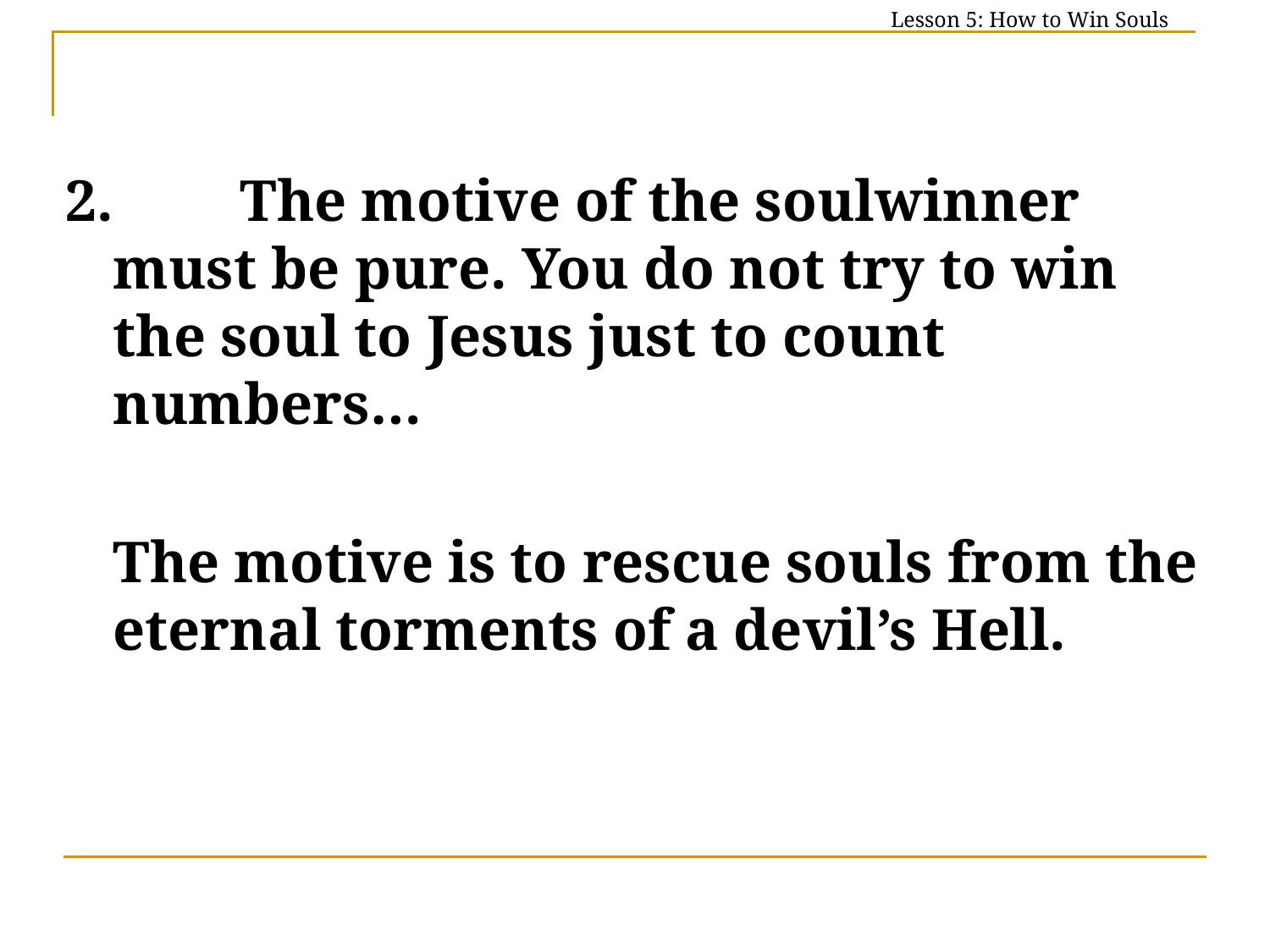

Lesson 5: How to Win Souls
2.	The motive of the soulwinner must be pure. You do not try to win the soul to Jesus just to count numbers…

	The motive is to rescue souls from the eternal torments of a devil’s Hell.